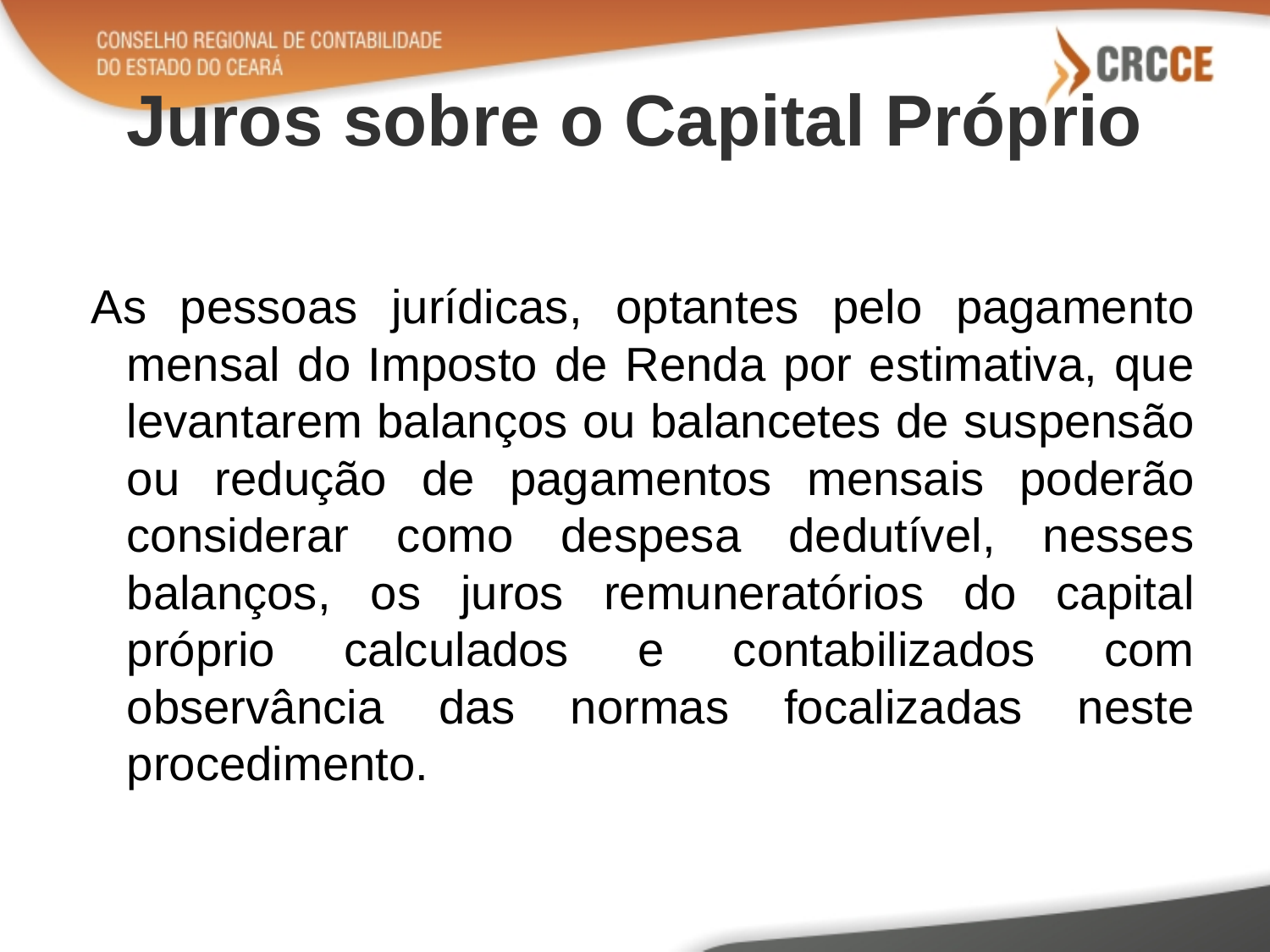

# Juros sobre o Capital Próprio

As pessoas jurídicas, optantes pelo pagamento mensal do Imposto de Renda por estimativa, que levantarem balanços ou balancetes de suspensão ou redução de pagamentos mensais poderão considerar como despesa dedutível, nesses balanços, os juros remuneratórios do capital próprio calculados e contabilizados com observância das normas focalizadas neste procedimento.